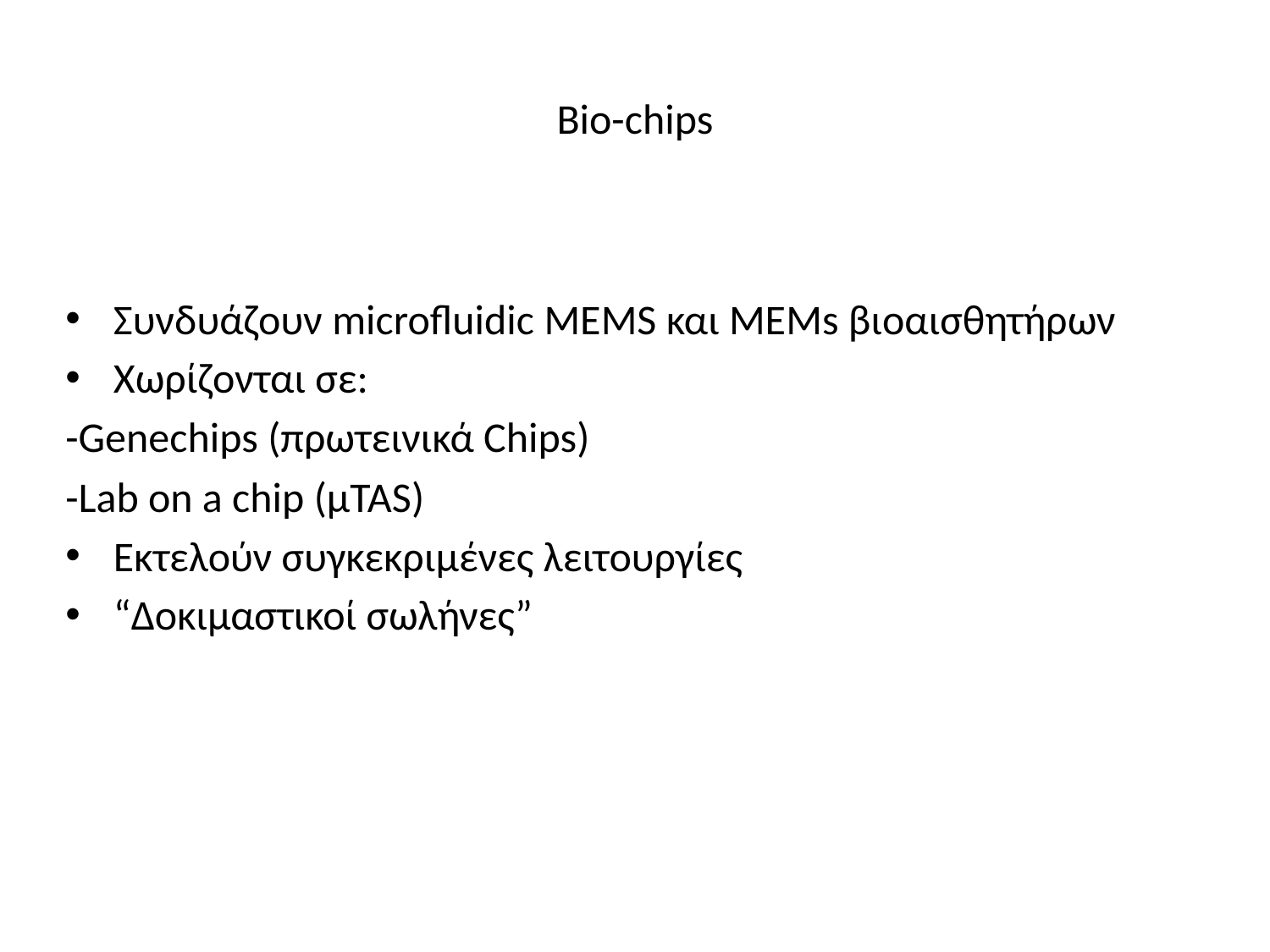

# Bio-chips
Συνδυάζουν microfluidic ΜΕΜS και MEMs βιοαισθητήρων
Χωρίζονται σε:
-Genechips (πρωτεινικά Chips)
-Lab on a chip (μΤΑS)
Εκτελούν συγκεκριμένες λειτουργίες
“Δοκιμαστικοί σωλήνες”